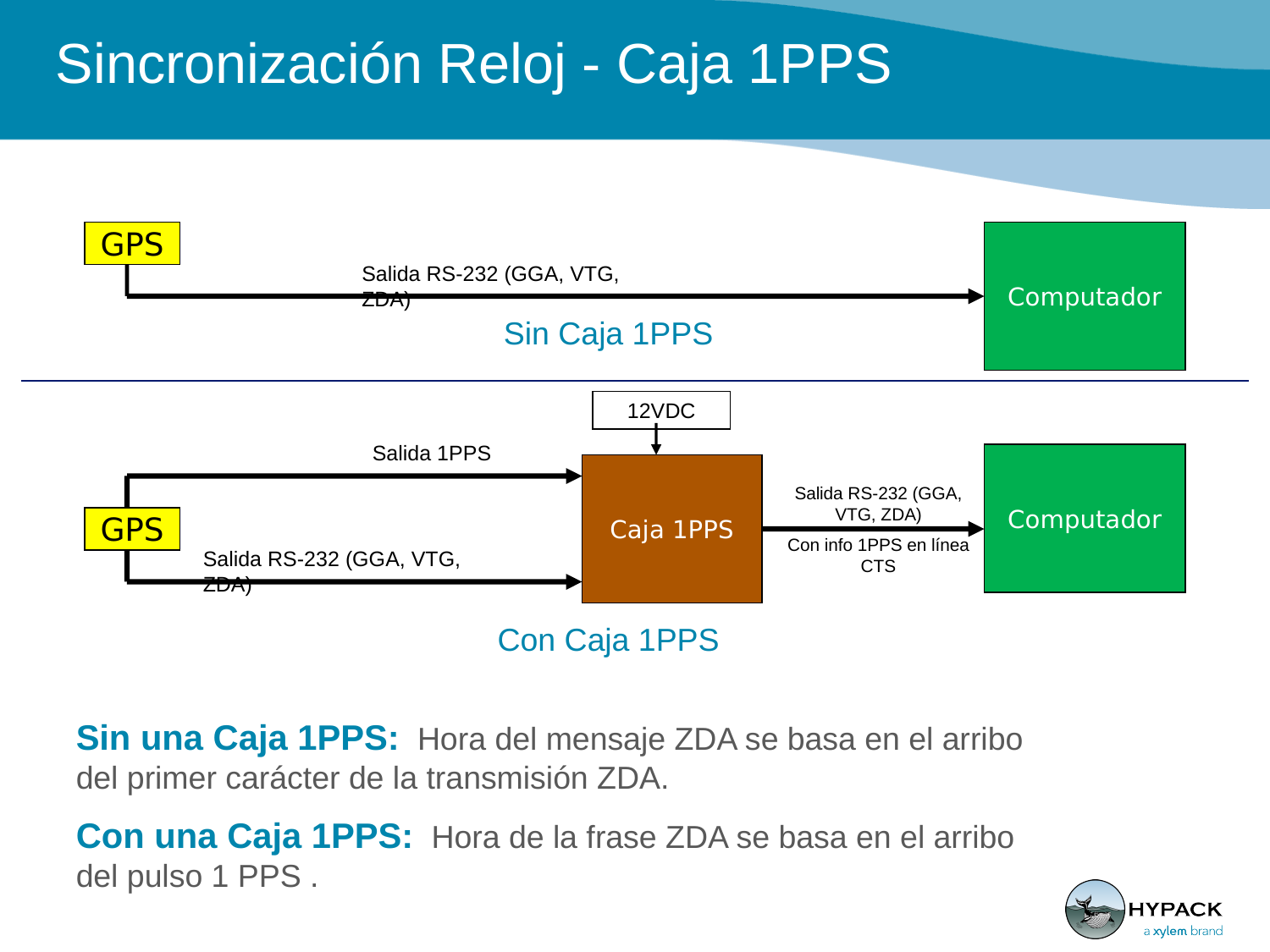

# Sincronización Reloj - Caja 1PPS
GPS
Computador
Salida RS-232 (GGA, VTG, ZDA)

Sin Caja 1PPS
12VDC

Salida 1PPS
Computador
Caja 1PPS

Salida RS-232 (GGA, VTG, ZDA)
Con info 1PPS en línea CTS
GPS

Salida RS-232 (GGA, VTG, ZDA)

Con Caja 1PPS
Sin una Caja 1PPS:  Hora del mensaje ZDA se basa en el arribo del primer carácter de la transmisión ZDA.
Con una Caja 1PPS:  Hora de la frase ZDA se basa en el arribo del pulso 1 PPS .